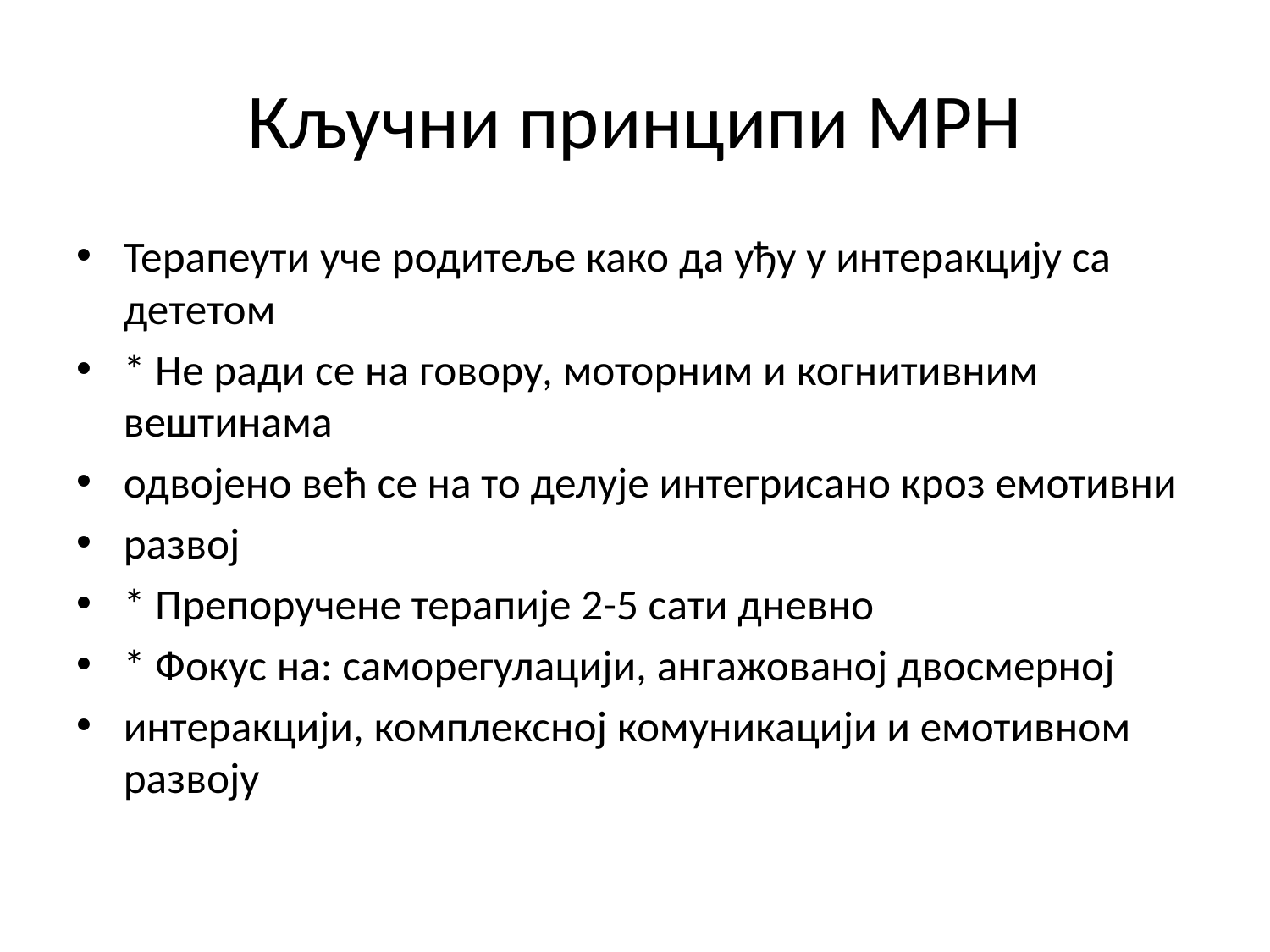

# Кључни принципи МРН
Терапеути уче родитеље како да уђу у интеракцију са дететом
* Не ради се на говору, моторним и когнитивним вештинама
одвојено већ се на то делује интегрисано кроз емотивни
развој
* Препоручене терапије 2-5 сати дневно
* Фокус на: саморегулацији, ангажованој двосмерној
интеракцији, комплексној комуникацији и емотивном развоју